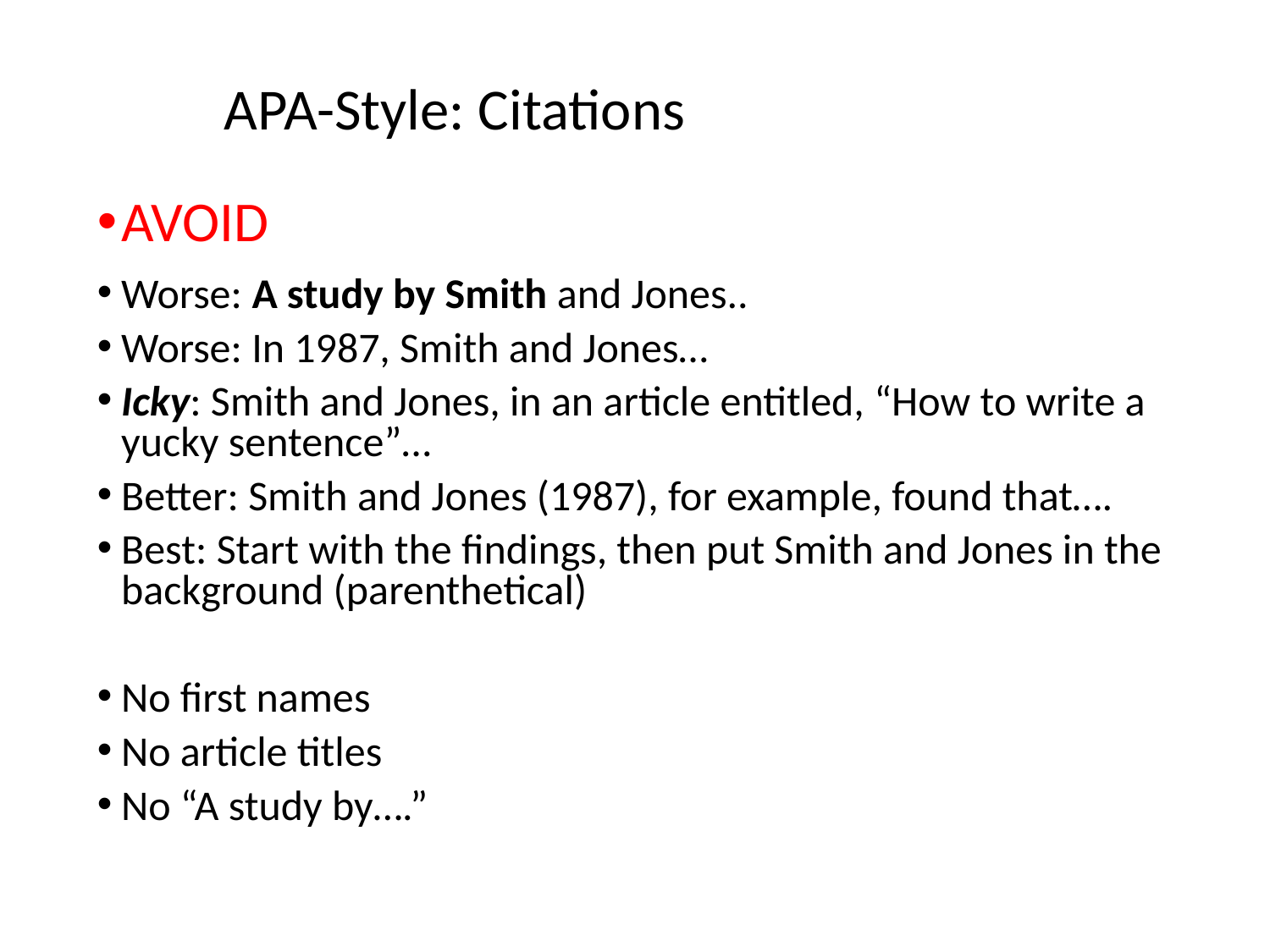

# APA-Style: Citations
AVOID
Worse: A study by Smith and Jones..
Worse: In 1987, Smith and Jones…
Icky: Smith and Jones, in an article entitled, “How to write a yucky sentence”…
Better: Smith and Jones (1987), for example, found that….
Best: Start with the findings, then put Smith and Jones in the background (parenthetical)

No first names
No article titles
No “A study by….”